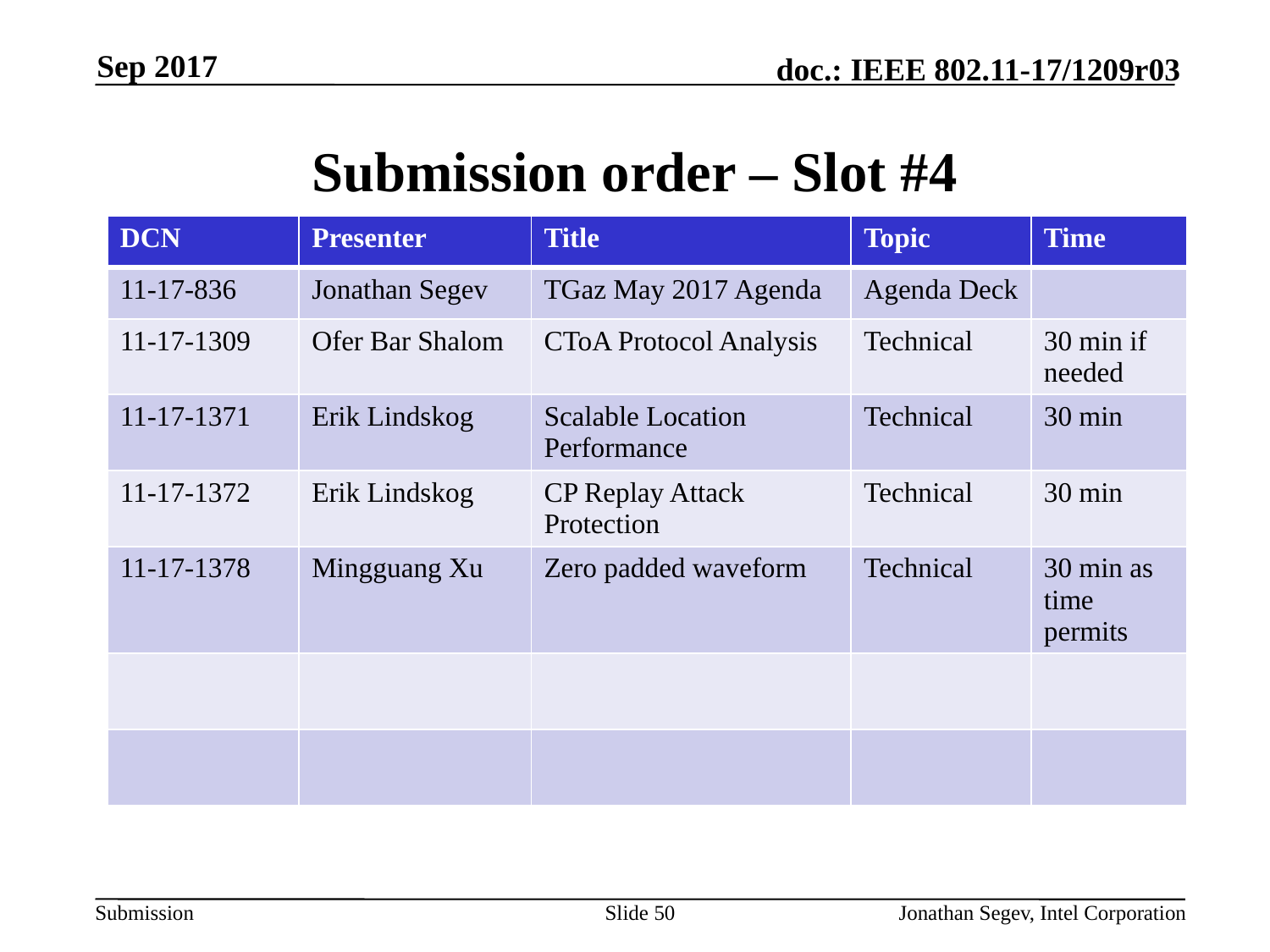

Sep 2017
# Submission order – Slot #4
| DCN | Presenter | Title | Topic | Time |
| --- | --- | --- | --- | --- |
| 11-17-836 | Jonathan Segev | TGaz May 2017 Agenda | Agenda Deck |  |
| 11-17-1309 | Ofer Bar Shalom | CToA Protocol Analysis | Technical | 30 min if needed |
| 11-17-1371 | Erik Lindskog | Scalable Location Performance | Technical | 30 min |
| 11-17-1372 | Erik Lindskog | CP Replay Attack Protection | Technical | 30 min |
| 11-17-1378 | Mingguang Xu | Zero padded waveform | Technical | 30 min as time permits |
|  |  |  |  |  |
|  |  |  |  |  |
Slide 50
Jonathan Segev, Intel Corporation